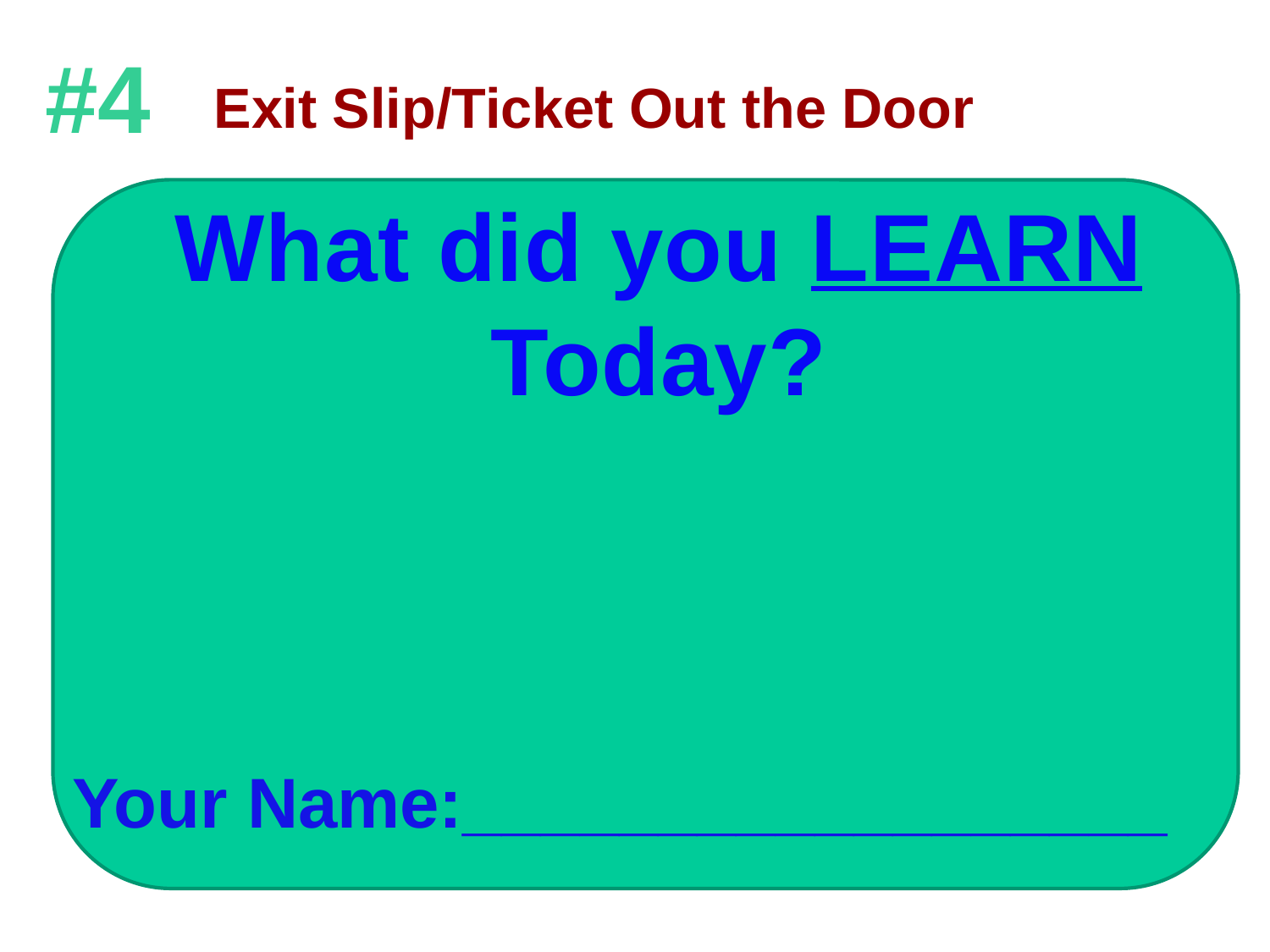

#4
# Exit Slip/Ticket Out the Door

What did you LEARN Today?
Your Name:__________________